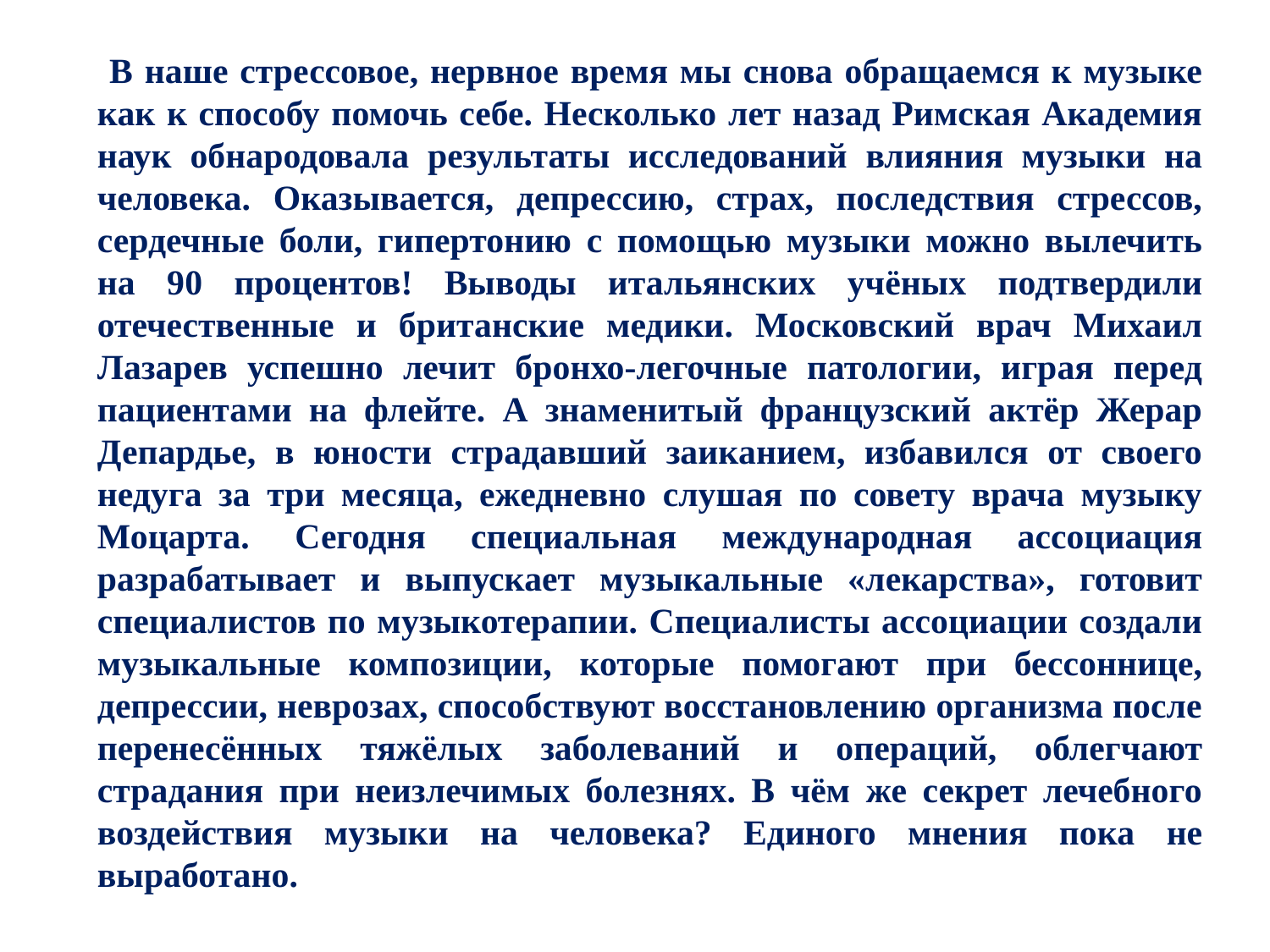

В наше стрессовое, нервное время мы снова обращаемся к музыке как к способу помочь себе. Несколько лет назад Римская Академия наук обнародовала результаты исследований влияния музыки на человека. Оказывается, депрессию, страх, последствия стрессов, сердечные боли, гипертонию с помощью музыки можно вылечить на 90 процентов! Выводы итальянских учёных подтвердили отечественные и британские медики. Московский врач Михаил Лазарев успешно лечит бронхо-легочные патологии, играя перед пациентами на флейте. А знаменитый французский актёр Жерар Депардье, в юности страдавший заиканием, избавился от своего недуга за три месяца, ежедневно слушая по совету врача музыку Моцарта. Сегодня специальная международная ассоциация разрабатывает и выпускает музыкальные «лекарства», готовит специалистов по музыкотерапии. Специалисты ассоциации создали музыкальные композиции, которые помогают при бессоннице, депрессии, неврозах, способствуют восстановлению организма после перенесённых тяжёлых заболеваний и операций, облегчают страдания при неизлечимых болезнях. В чём же секрет лечебного воздействия музыки на человека? Единого мнения пока не выработано.